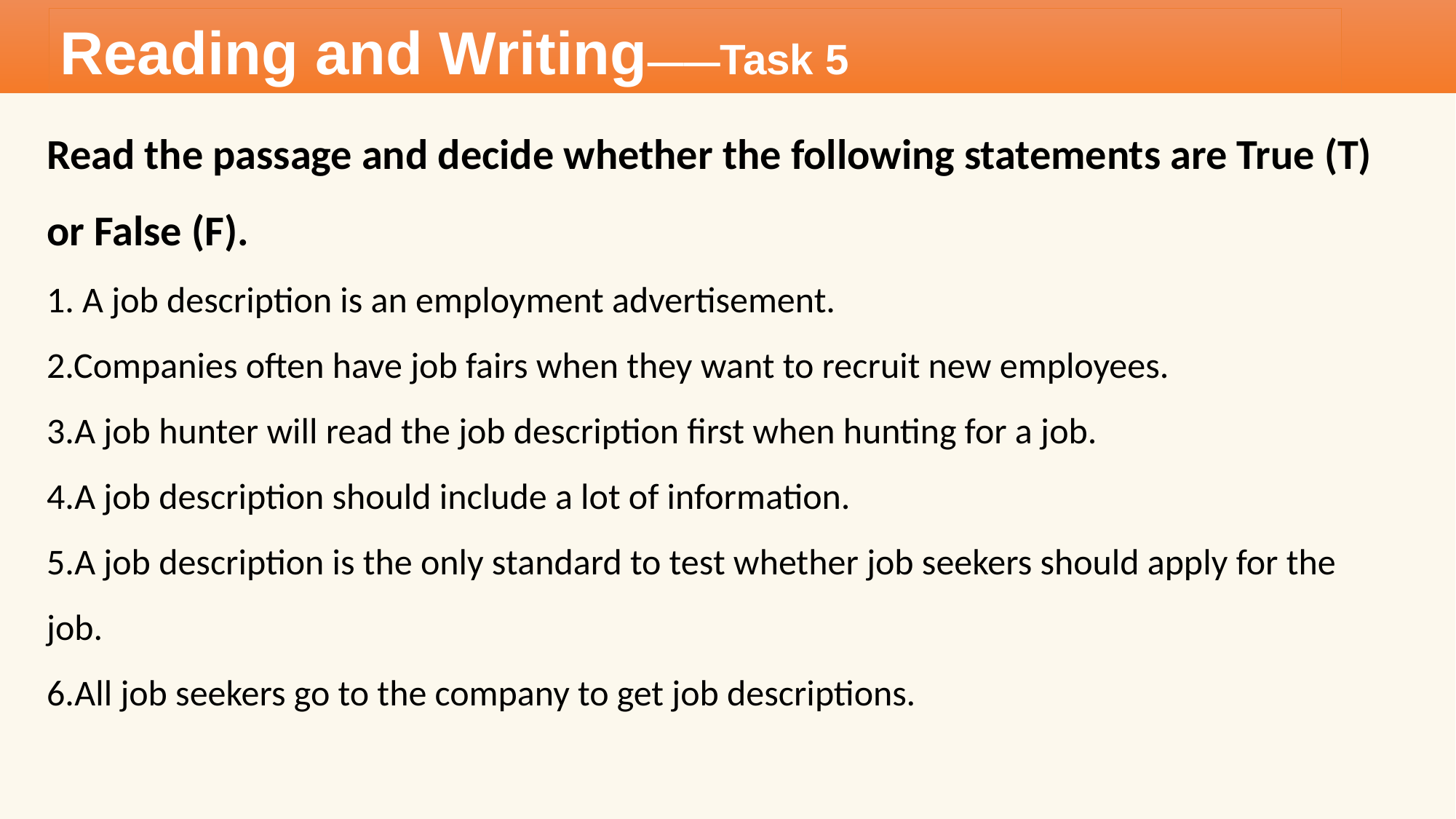

Reading and Writing——Task 5
Read the passage and decide whether the following statements are True (T) or False (F).
1. A job description is an employment advertisement.
2.Companies often have job fairs when they want to recruit new employees.
3.A job hunter will read the job description first when hunting for a job.
4.A job description should include a lot of information.
5.A job description is the only standard to test whether job seekers should apply for the job.
6.All job seekers go to the company to get job descriptions.